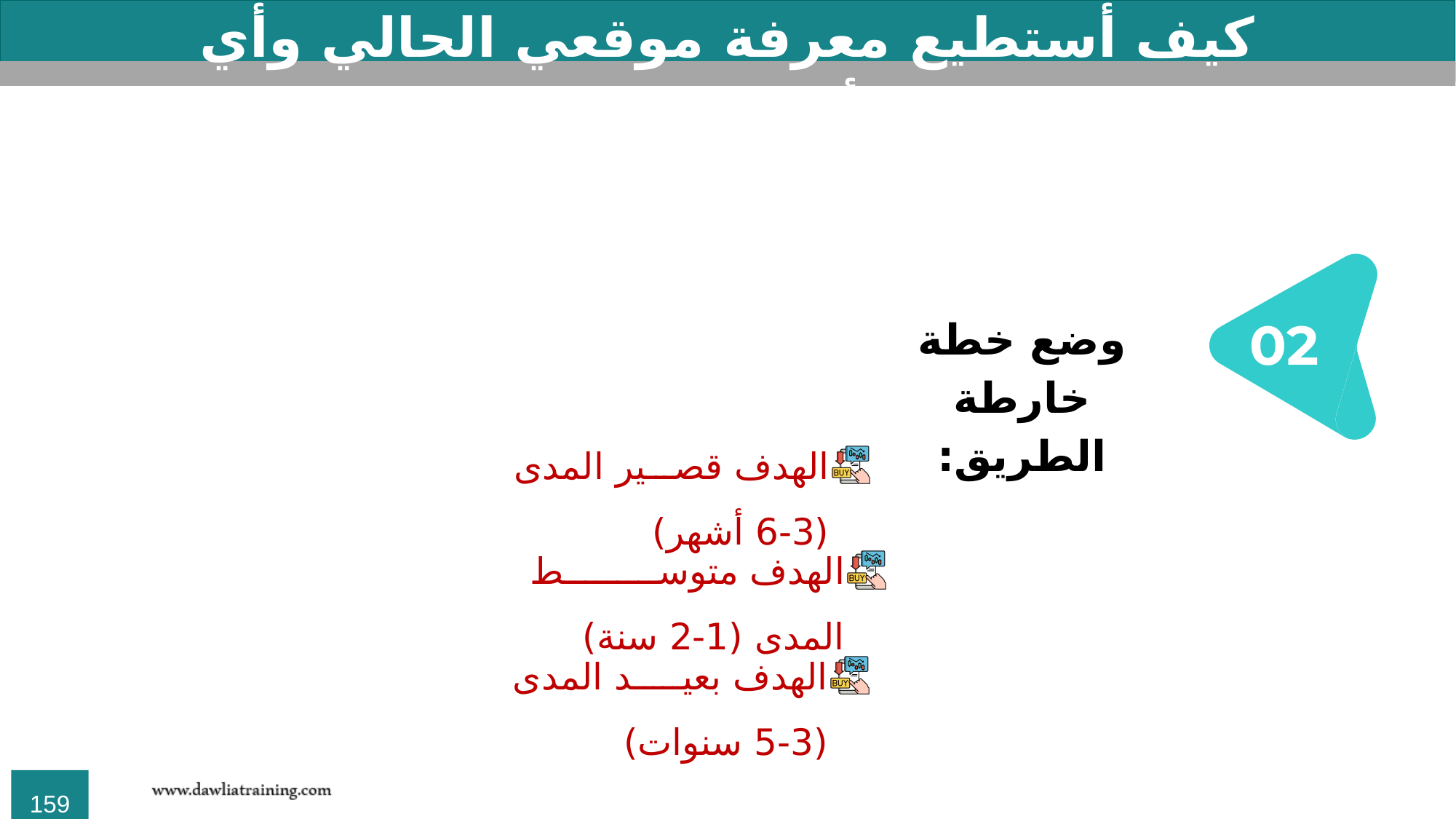

كيف أستطيع معرفة موقعي الحالي وأي اتجاه سأسلك في البداية؟

وضع خطة خارطة الطريق:
02
الهدف قصير المدى (3-6 أشهر)
الهدف متوسط المدى (1-2 سنة)
الهدف بعيد المدى (3-5 سنوات)